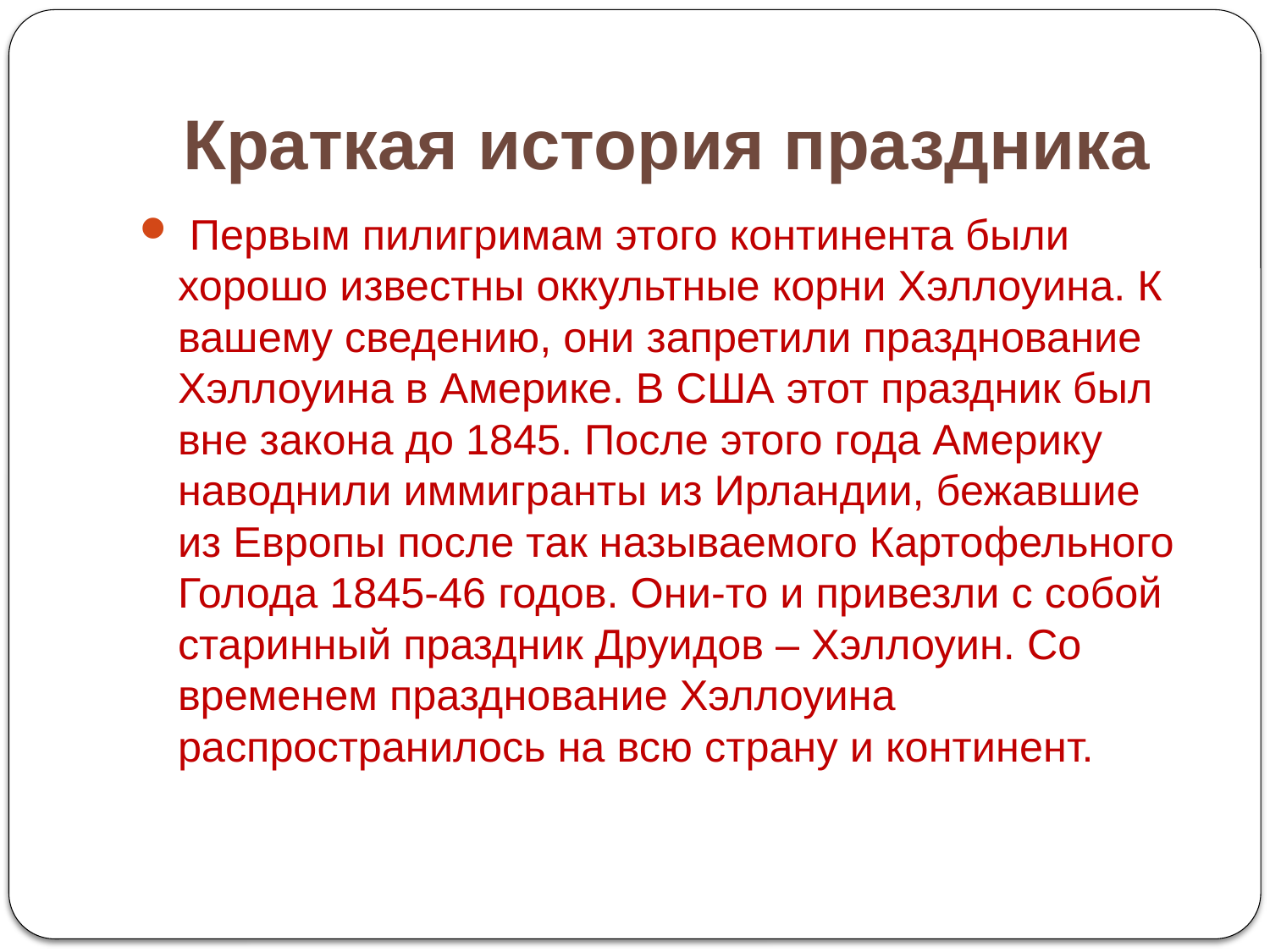

# Краткая история праздника
 Первым пилигримам этого континента были хорошо известны оккультные корни Хэллоуина. К вашему сведению, они запретили празднование Хэллоуина в Америке. В США этот праздник был вне закона до 1845. После этого года Америку наводнили иммигранты из Ирландии, бежавшие из Европы после так называемого Картофельного Голода 1845-46 годов. Они-то и привезли с собой старинный праздник Друидов – Хэллоуин. Со временем празднование Хэллоуина распространилось на всю страну и континент.